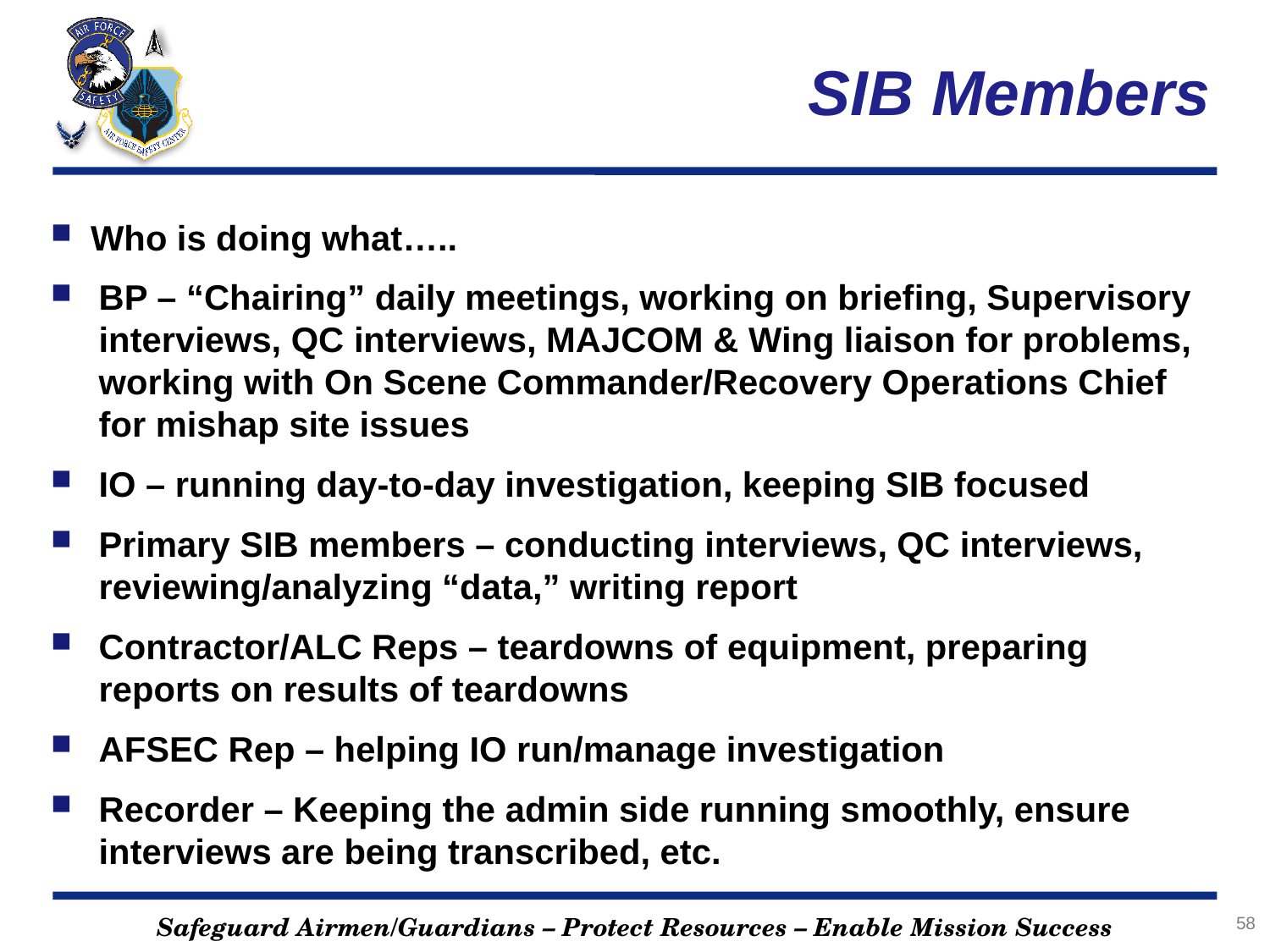

# SIB Members
Who is doing what…..
BP – “Chairing” daily meetings, working on briefing, Supervisory interviews, QC interviews, MAJCOM & Wing liaison for problems, working with On Scene Commander/Recovery Operations Chief for mishap site issues
IO – running day-to-day investigation, keeping SIB focused
Primary SIB members – conducting interviews, QC interviews, reviewing/analyzing “data,” writing report
Contractor/ALC Reps – teardowns of equipment, preparing reports on results of teardowns
AFSEC Rep – helping IO run/manage investigation
Recorder – Keeping the admin side running smoothly, ensure interviews are being transcribed, etc.
58